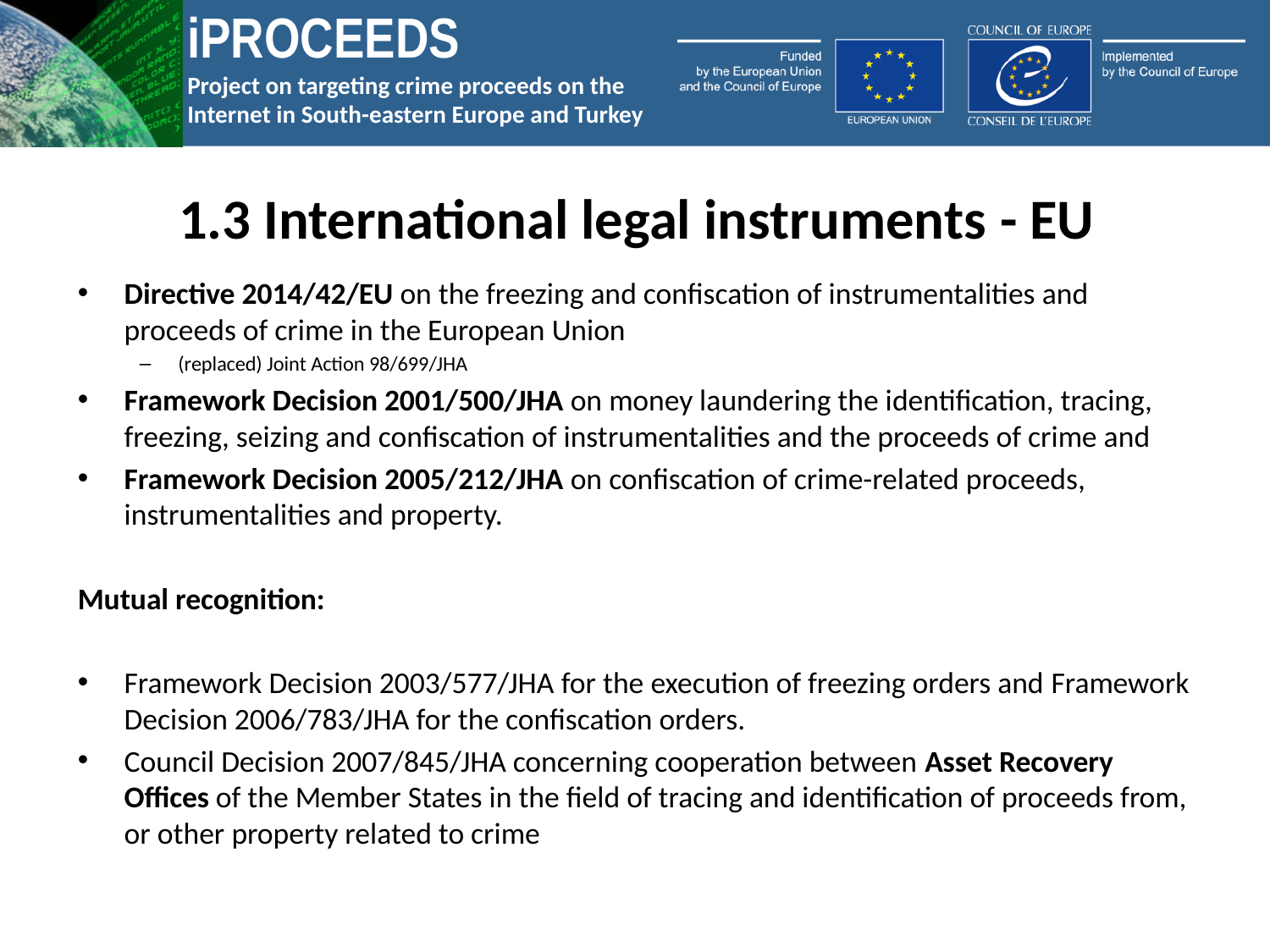

# 1.3 International legal instruments - EU
Directive 2014/42/EU on the freezing and confiscation of instrumentalities and proceeds of crime in the European Union
(replaced) Joint Action 98/699/JHA
Framework Decision 2001/500/JHA on money laundering the identification, tracing, freezing, seizing and confiscation of instrumentalities and the proceeds of crime and
Framework Decision 2005/212/JHA on confiscation of crime-related proceeds, instrumentalities and property.

Mutual recognition:

Framework Decision 2003/577/JHA for the execution of freezing orders and Framework Decision 2006/783/JHA for the confiscation orders.
Council Decision 2007/845/JHA concerning cooperation between Asset Recovery Offices of the Member States in the field of tracing and identification of proceeds from, or other property related to crime